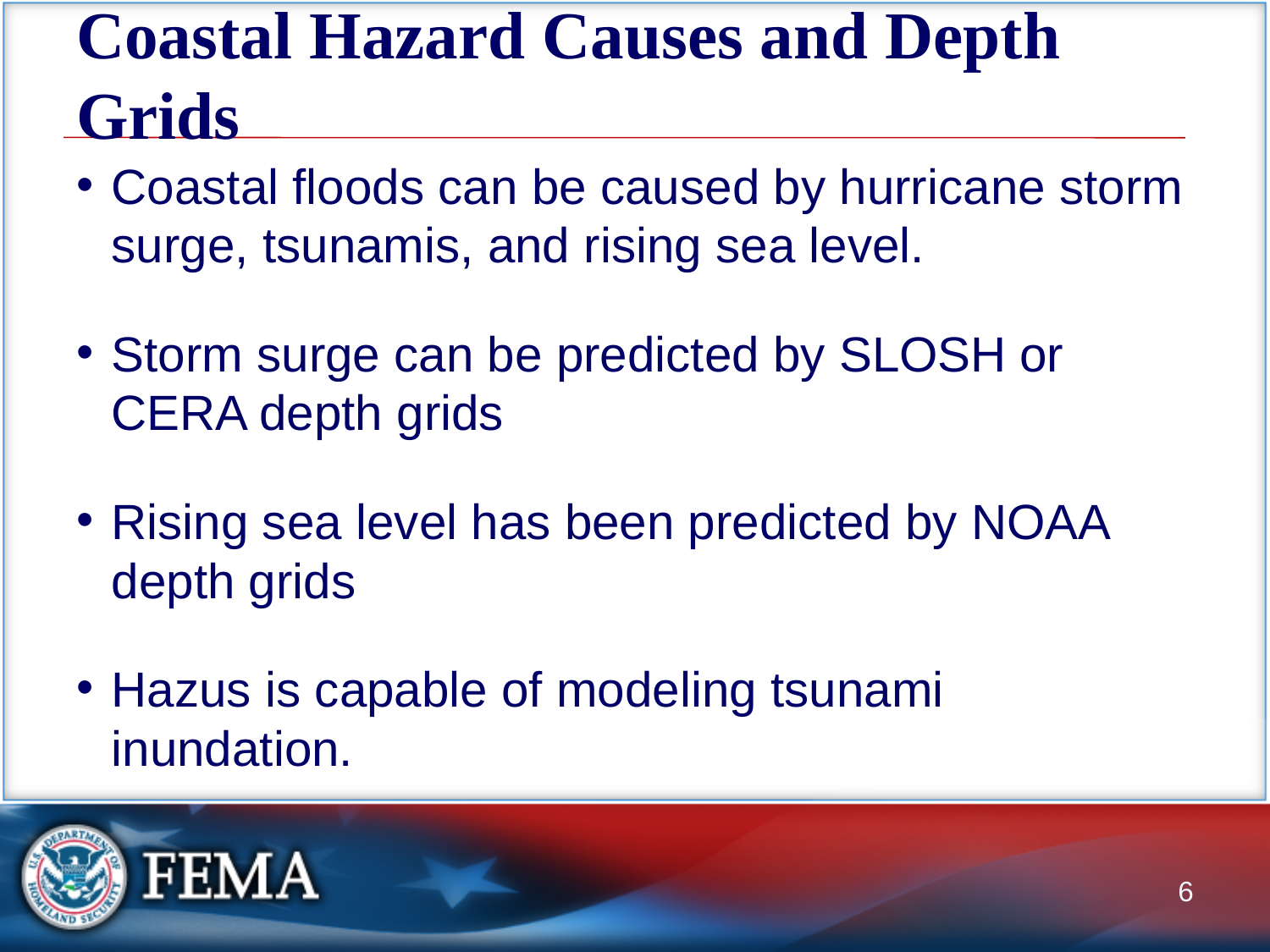

# Coastal Hazard Causes and Depth Grids
Coastal floods can be caused by hurricane storm surge, tsunamis, and rising sea level.
Storm surge can be predicted by SLOSH or CERA depth grids
Rising sea level has been predicted by NOAA depth grids
Hazus is capable of modeling tsunami inundation.
6